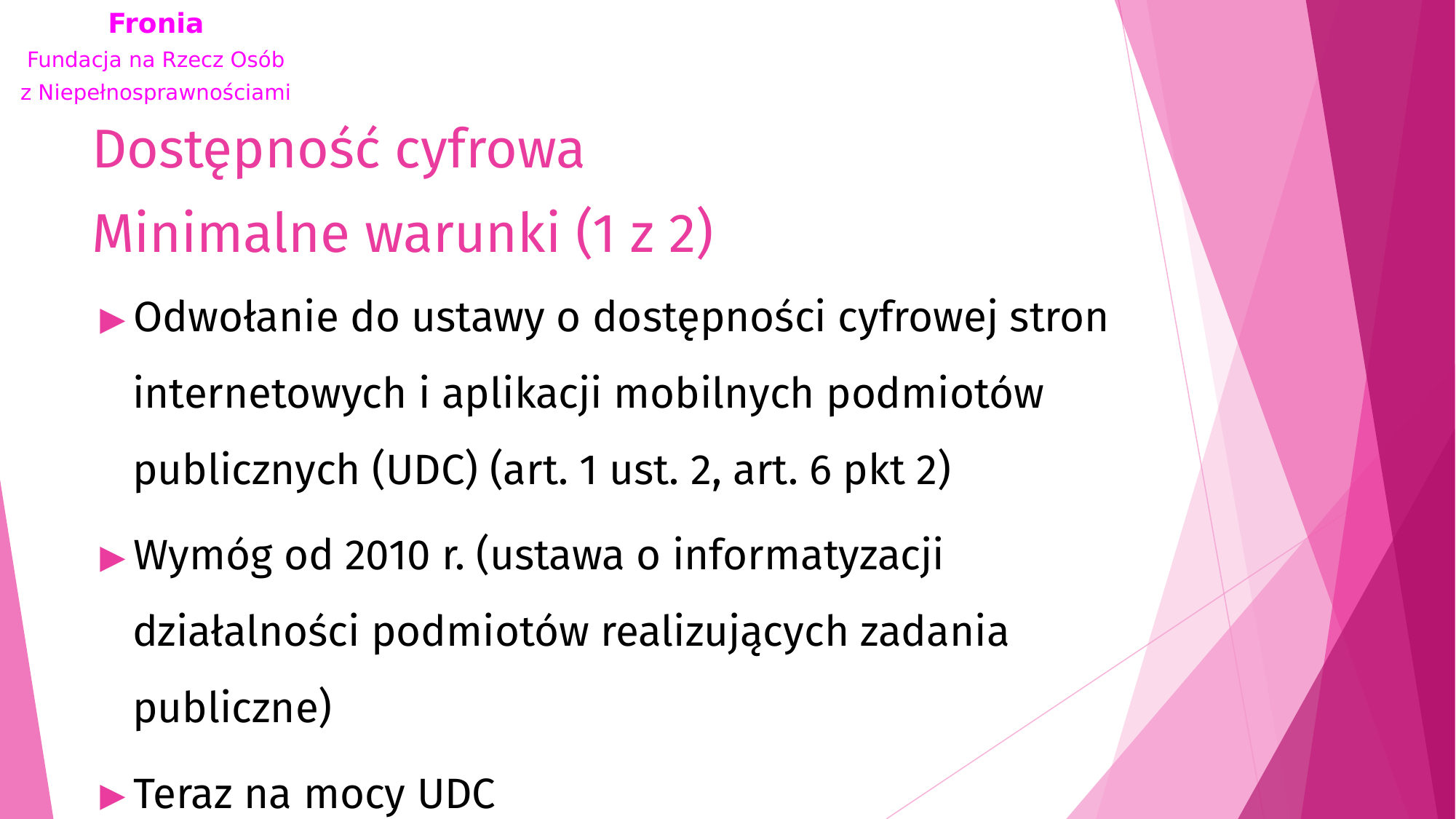

# Dostępność cyfrowa Minimalne warunki (1 z 2)
Odwołanie do ustawy o dostępności cyfrowej stron internetowych i aplikacji mobilnych podmiotów publicznych (UDC) (art. 1 ust. 2, art. 6 pkt 2)
Wymóg od 2010 r. (ustawa o informatyzacji działalności podmiotów realizujących zadania publiczne)
Teraz na mocy UDC